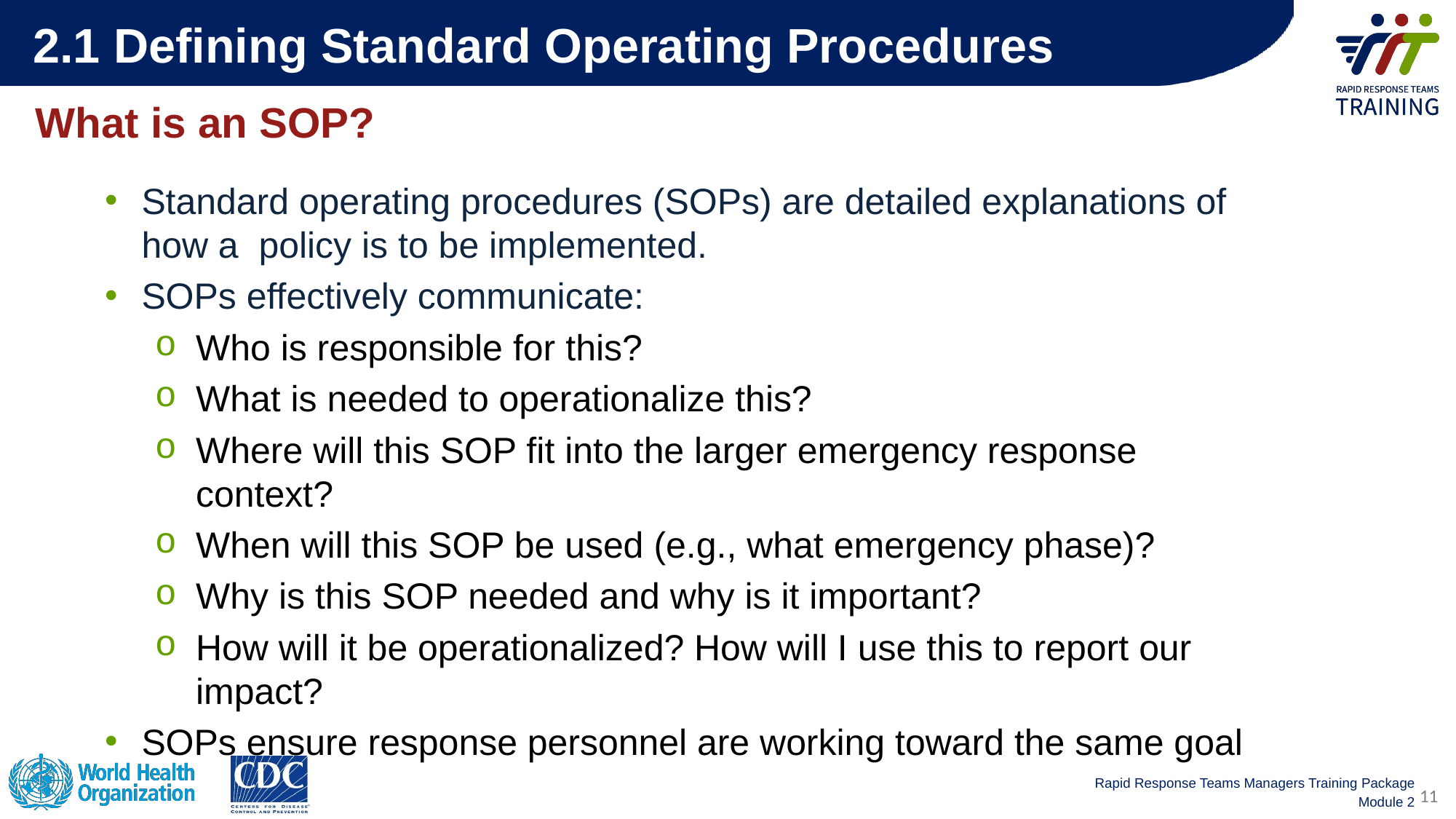

2.1 Defining Standard Operating Procedures
# What is an SOP?
Standard operating procedures (SOPs) are detailed explanations of how a  policy is to be implemented.
SOPs effectively communicate:
Who is responsible for this?
What is needed to operationalize this?
Where will this SOP fit into the larger emergency response context?
When will this SOP be used (e.g., what emergency phase)?
Why is this SOP needed and why is it important?
How will it be operationalized? How will I use this to report our impact?
SOPs ensure response personnel are working toward the same goal
11